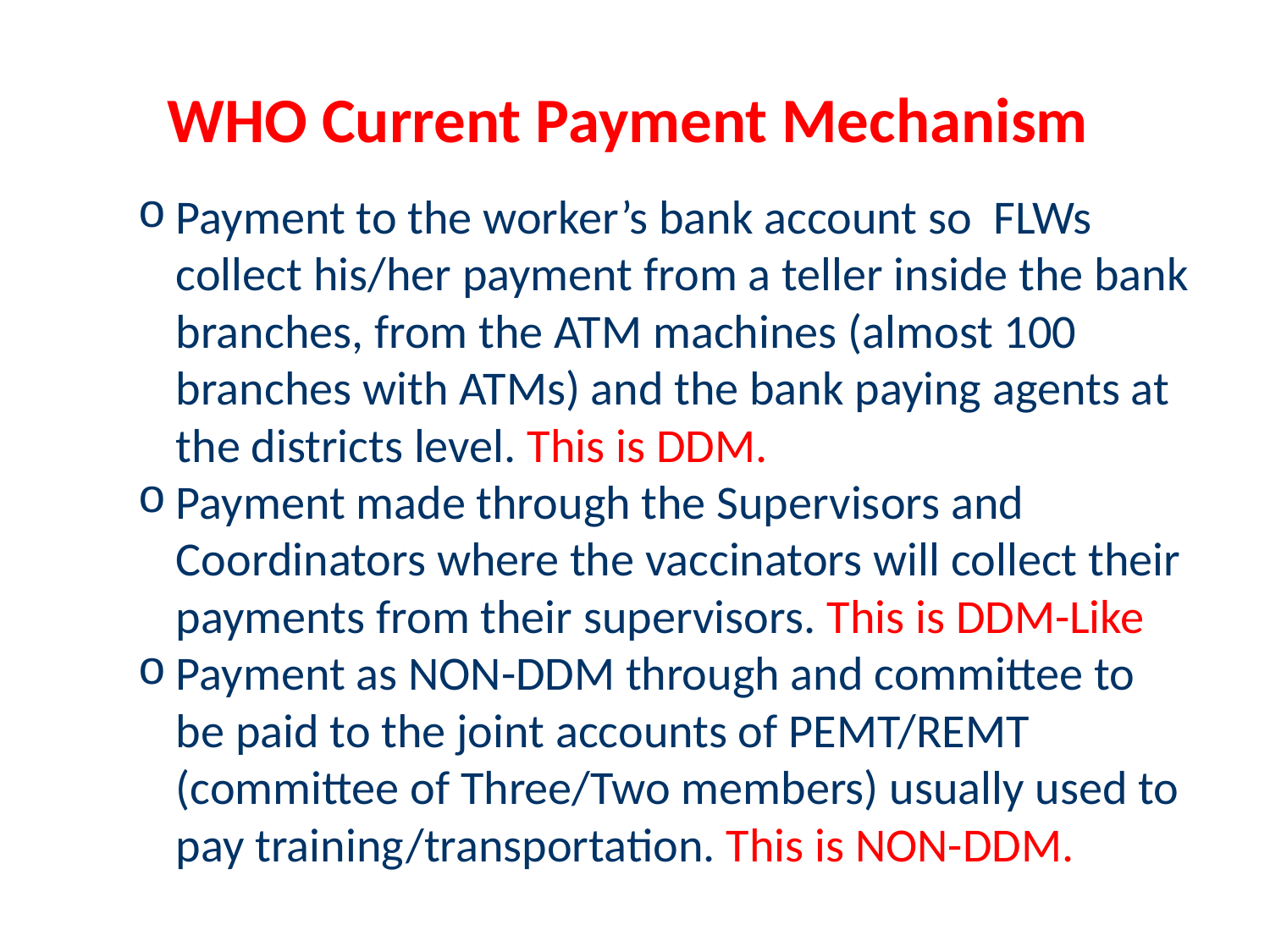

# WHO Current Payment Mechanism
Payment to the worker’s bank account so  FLWs collect his/her payment from a teller inside the bank branches, from the ATM machines (almost 100 branches with ATMs) and the bank paying agents at the districts level. This is DDM.
Payment made through the Supervisors and Coordinators where the vaccinators will collect their payments from their supervisors. This is DDM-Like
Payment as NON-DDM through and committee to be paid to the joint accounts of PEMT/REMT (committee of Three/Two members) usually used to pay training/transportation. This is NON-DDM.